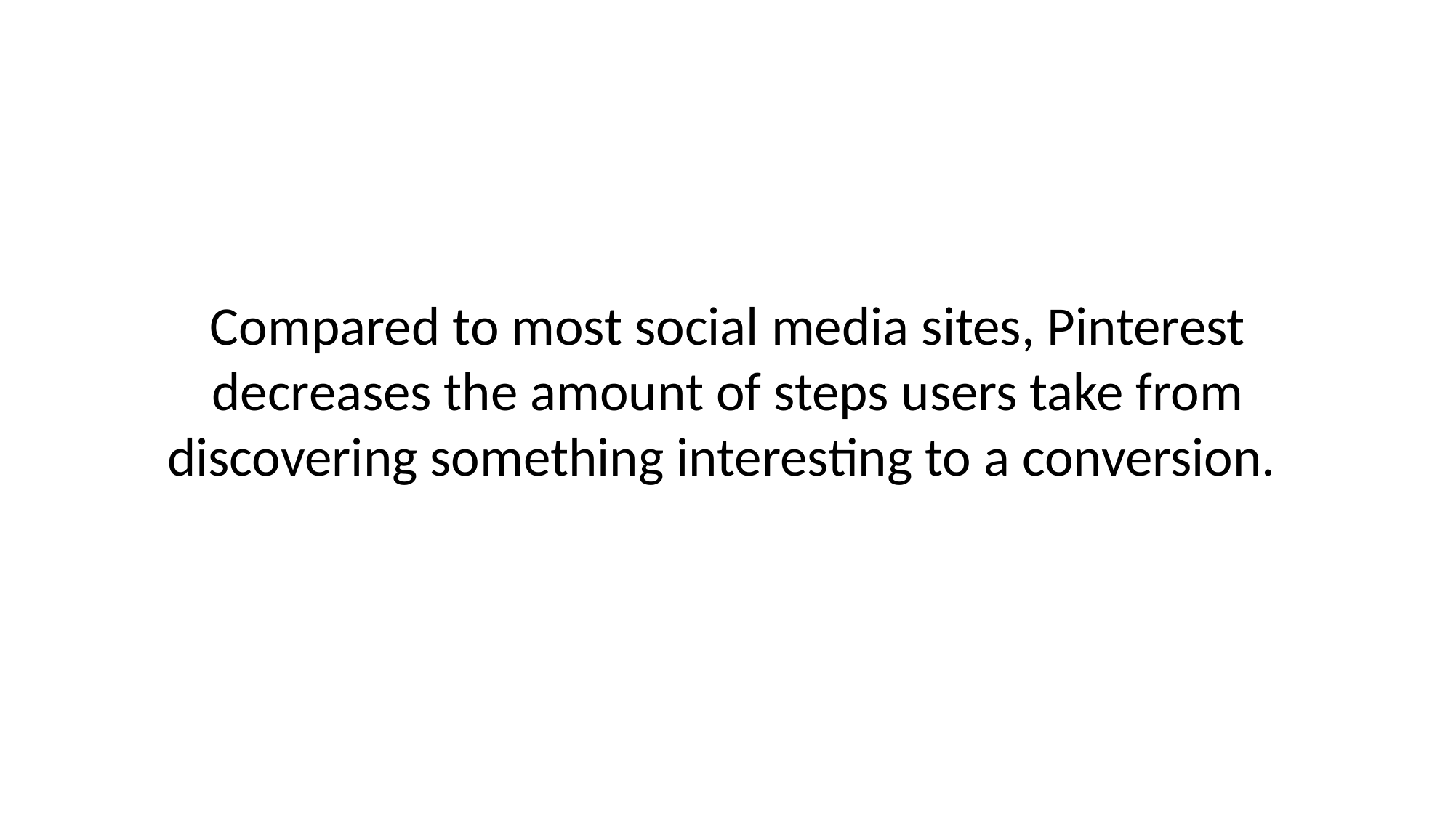

# Compared to most social media sites, Pinterest decreases the amount of steps users take from discovering something interesting to a conversion.